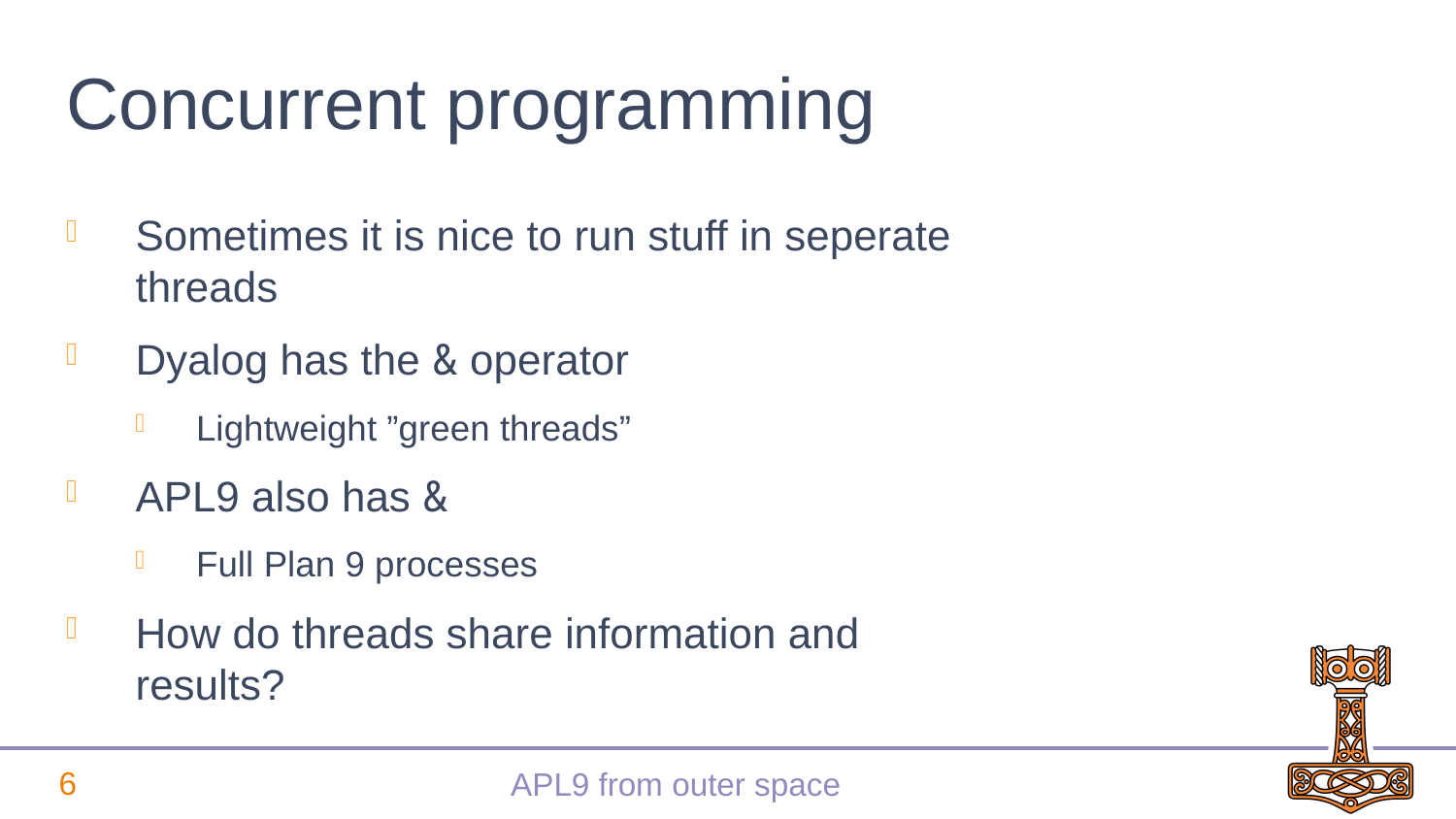

# Concurrent programming
Sometimes it is nice to run stuff in seperate threads
Dyalog has the & operator
Lightweight ”green threads”
APL9 also has &
Full Plan 9 processes
How do threads share information and results?

6